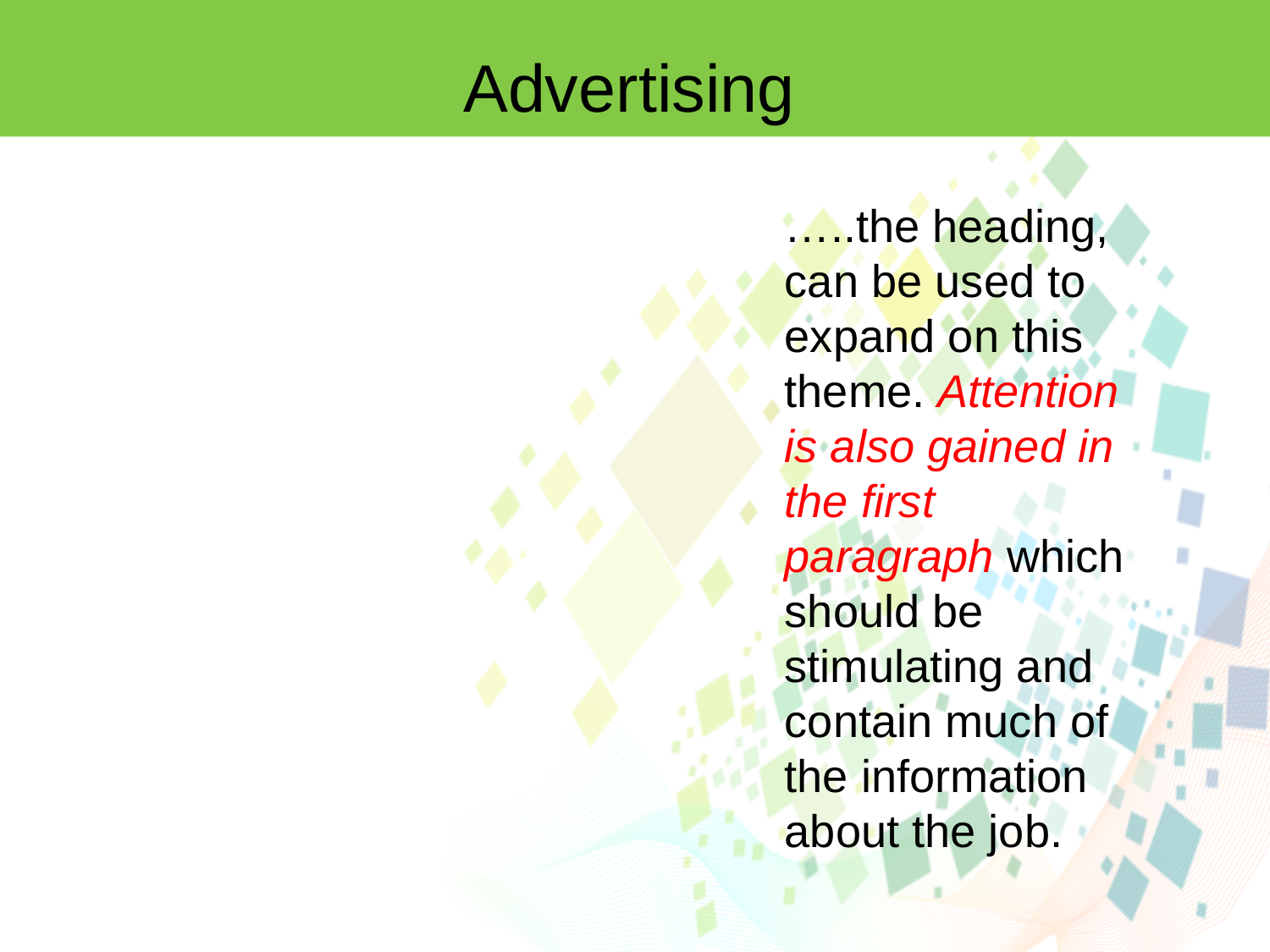

Advertising
…..the heading, can be used to expand on this theme. Attention is also gained in the first paragraph which should be stimulating and contain much of the information about the job.